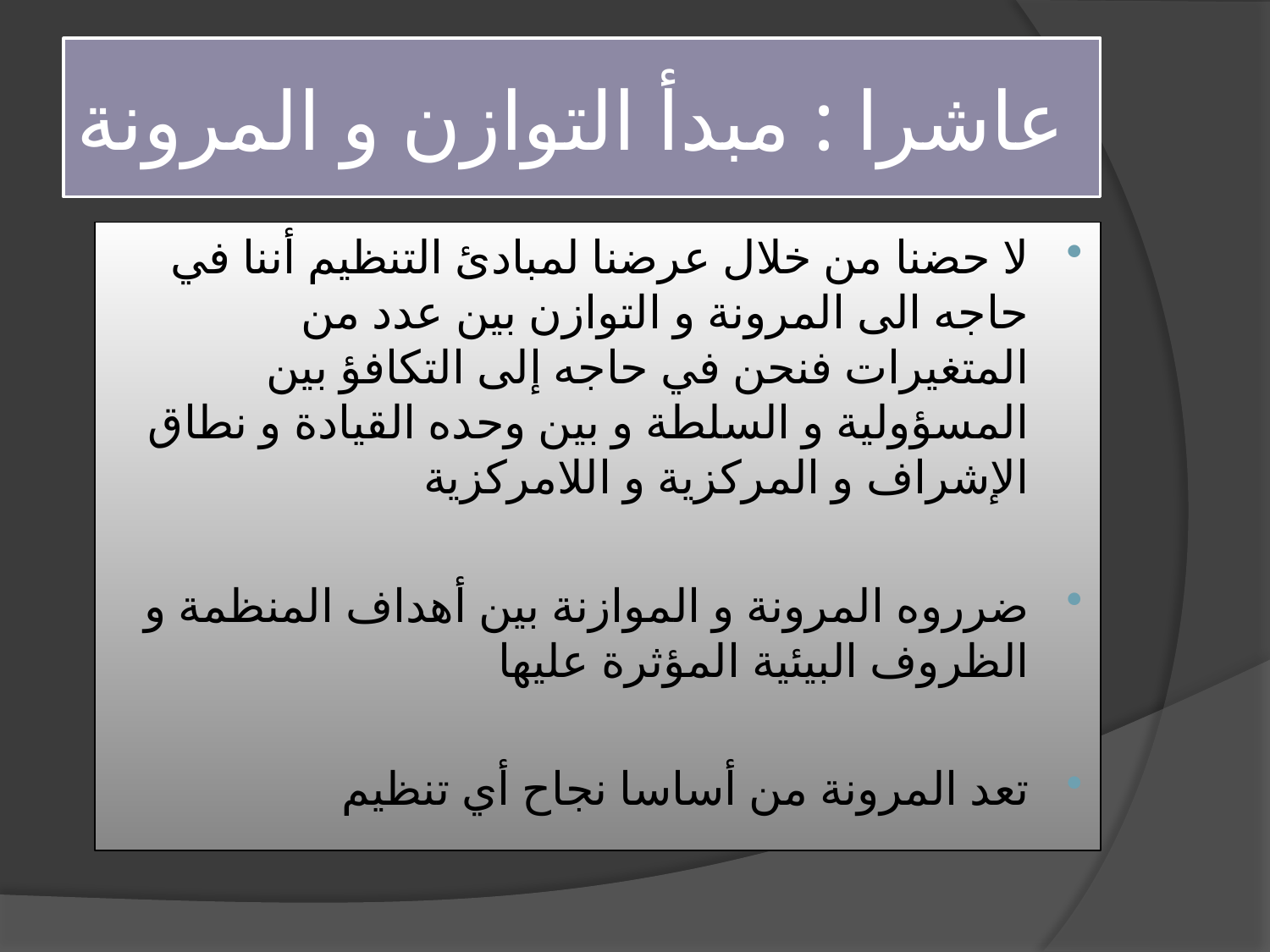

# عاشرا : مبدأ التوازن و المرونة
لا حضنا من خلال عرضنا لمبادئ التنظيم أننا في حاجه الى المرونة و التوازن بين عدد من المتغيرات فنحن في حاجه إلى التكافؤ بين المسؤولية و السلطة و بين وحده القيادة و نطاق الإشراف و المركزية و اللامركزية

ضرروه المرونة و الموازنة بين أهداف المنظمة و الظروف البيئية المؤثرة عليها

تعد المرونة من أساسا نجاح أي تنظيم